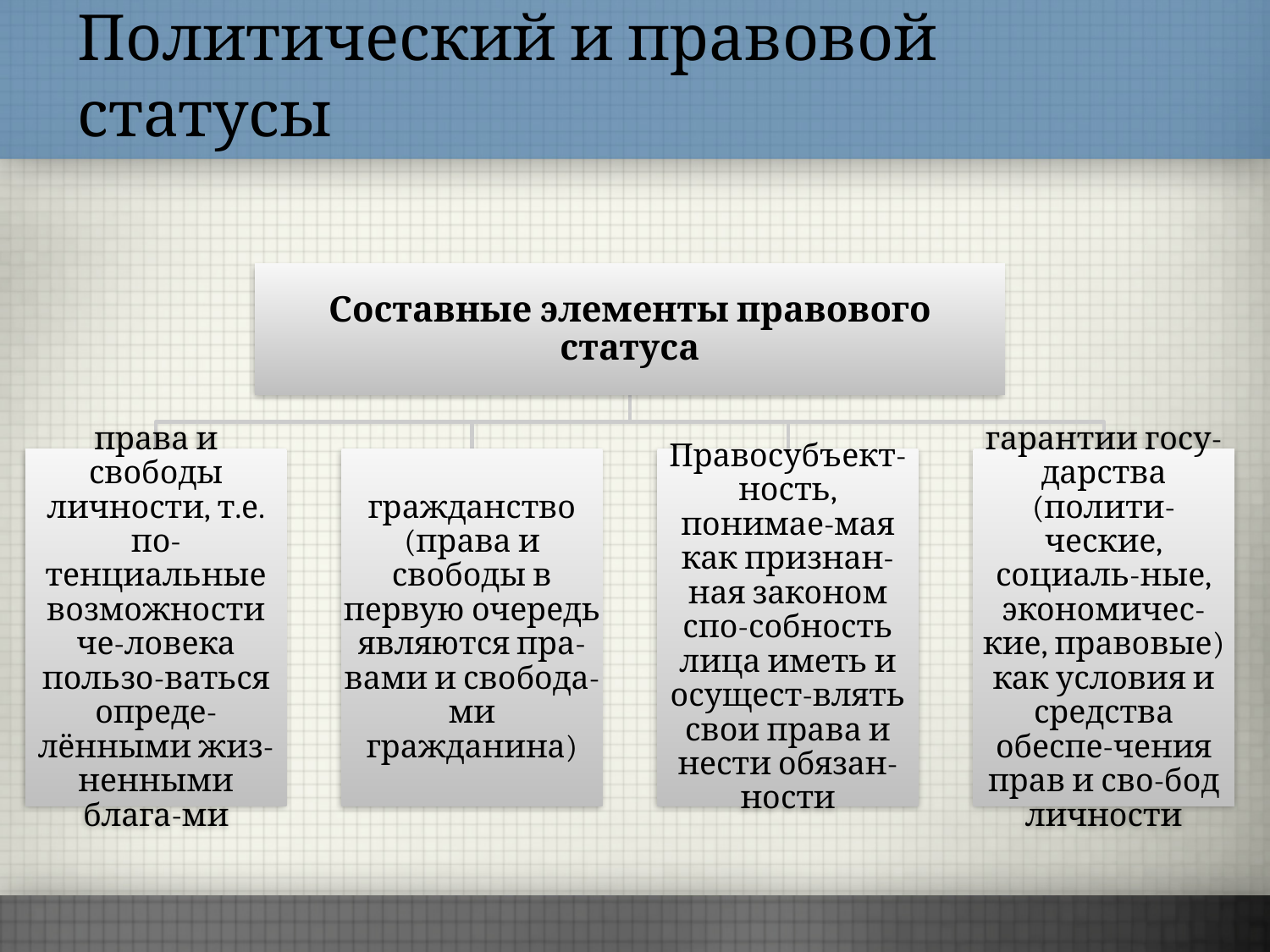

# Политический и правовой статусы
Составные элементы правового статуса
права и свободы личности, т.е. по-тенциальные возможности че-ловека пользо-ваться опреде-лёнными жиз-ненными блага-ми
гражданство (права и свободы в первую очередь являются пра-вами и свобода-ми гражданина)
Правосубъект-ность, понимае-мая как признан-ная законом спо-собность лица иметь и осущест-влять свои права и нести обязан-ности
гарантии госу-дарства (полити-ческие, социаль-ные, экономичес-кие, правовые) как условия и средства обеспе-чения прав и сво-бод личности